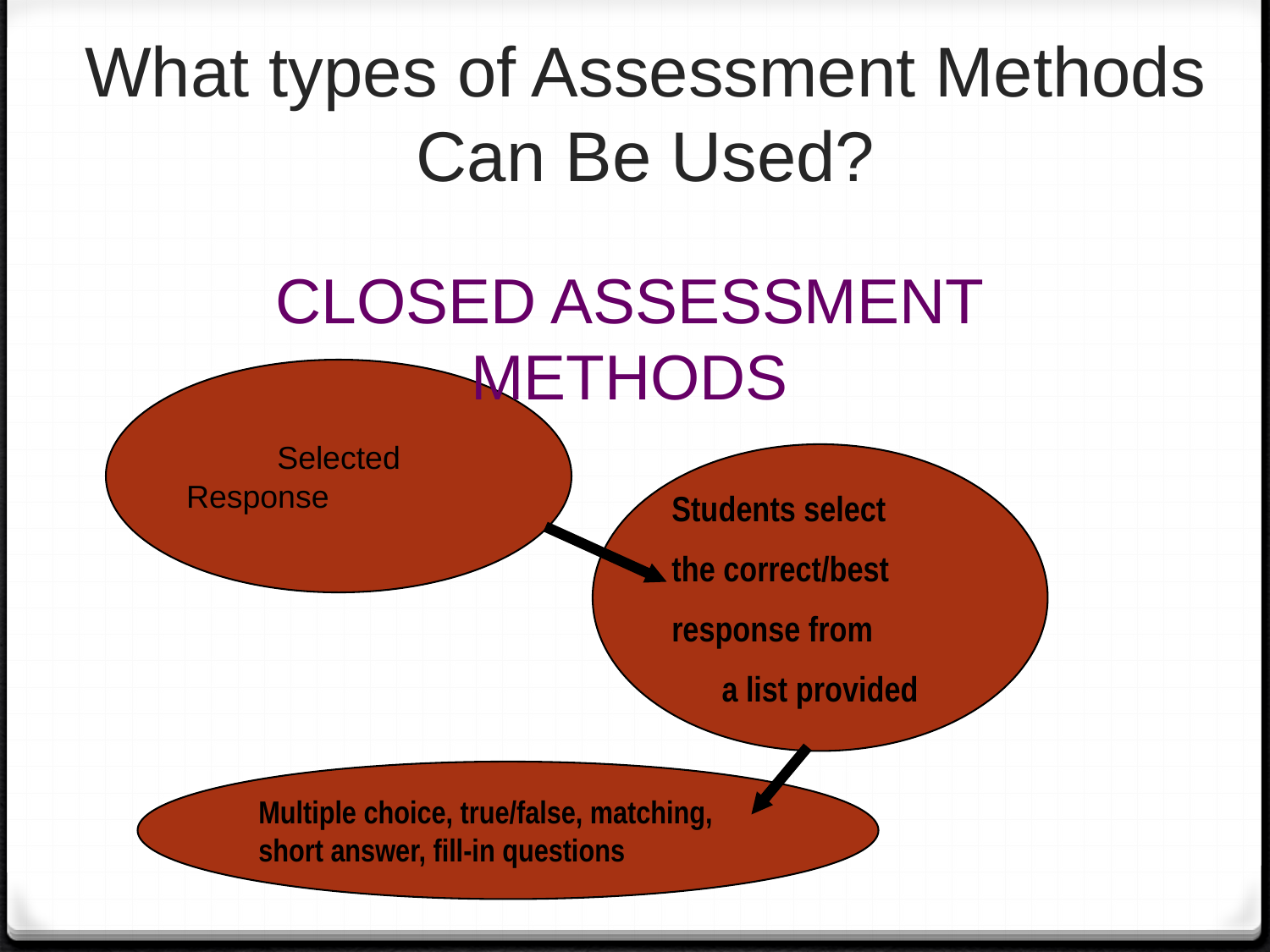

# What types of Assessment Methods Can Be Used?

CLOSED ASSESSMENT METHODS
Selected
Response
Students select
the correct/best
response from
a list provided

Multiple choice, true/false, matching,
short answer, fill-in questions